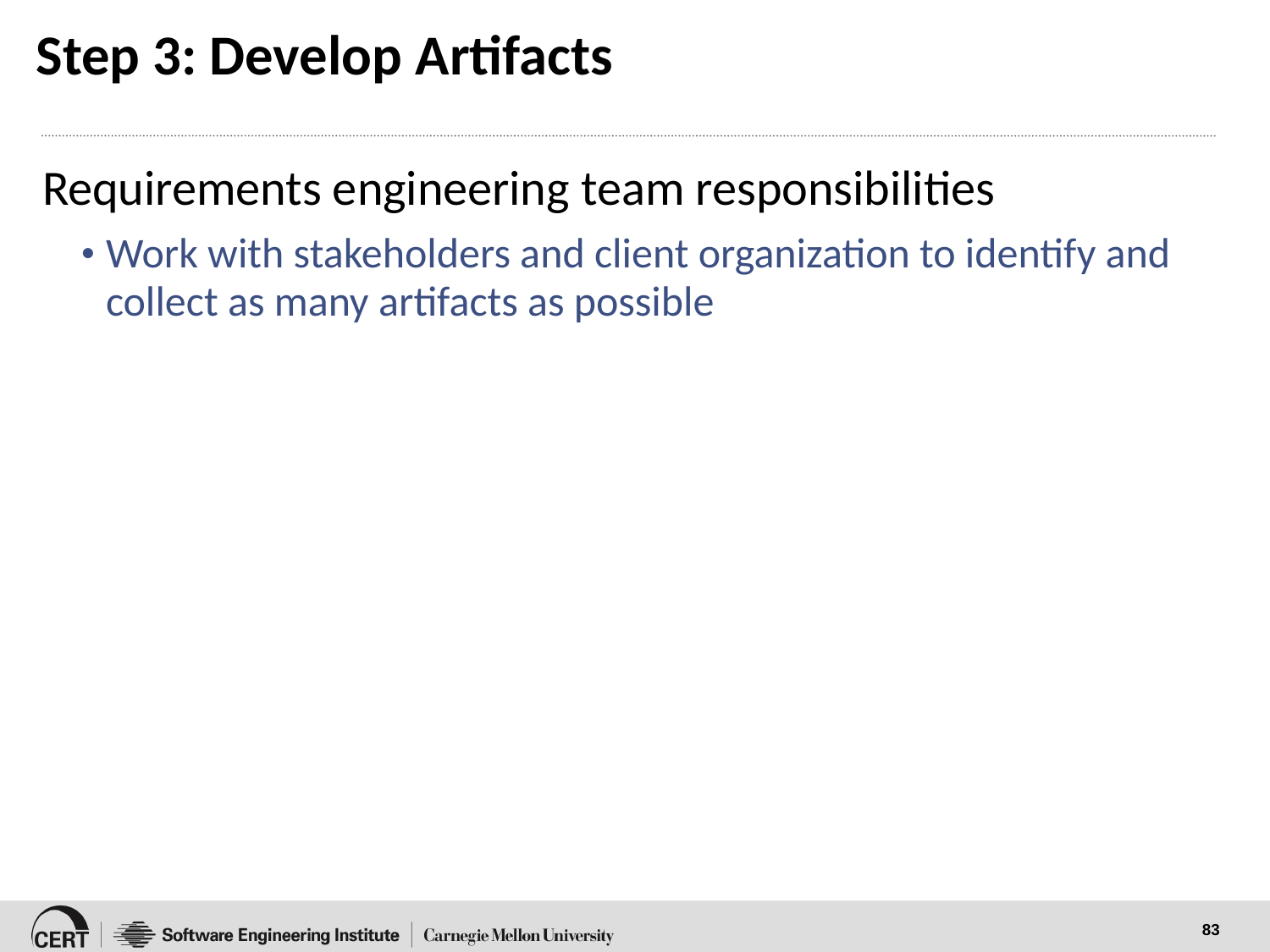

# Step 3: Develop Artifacts
Requirements engineering team responsibilities
Work with stakeholders and client organization to identify and collect as many artifacts as possible